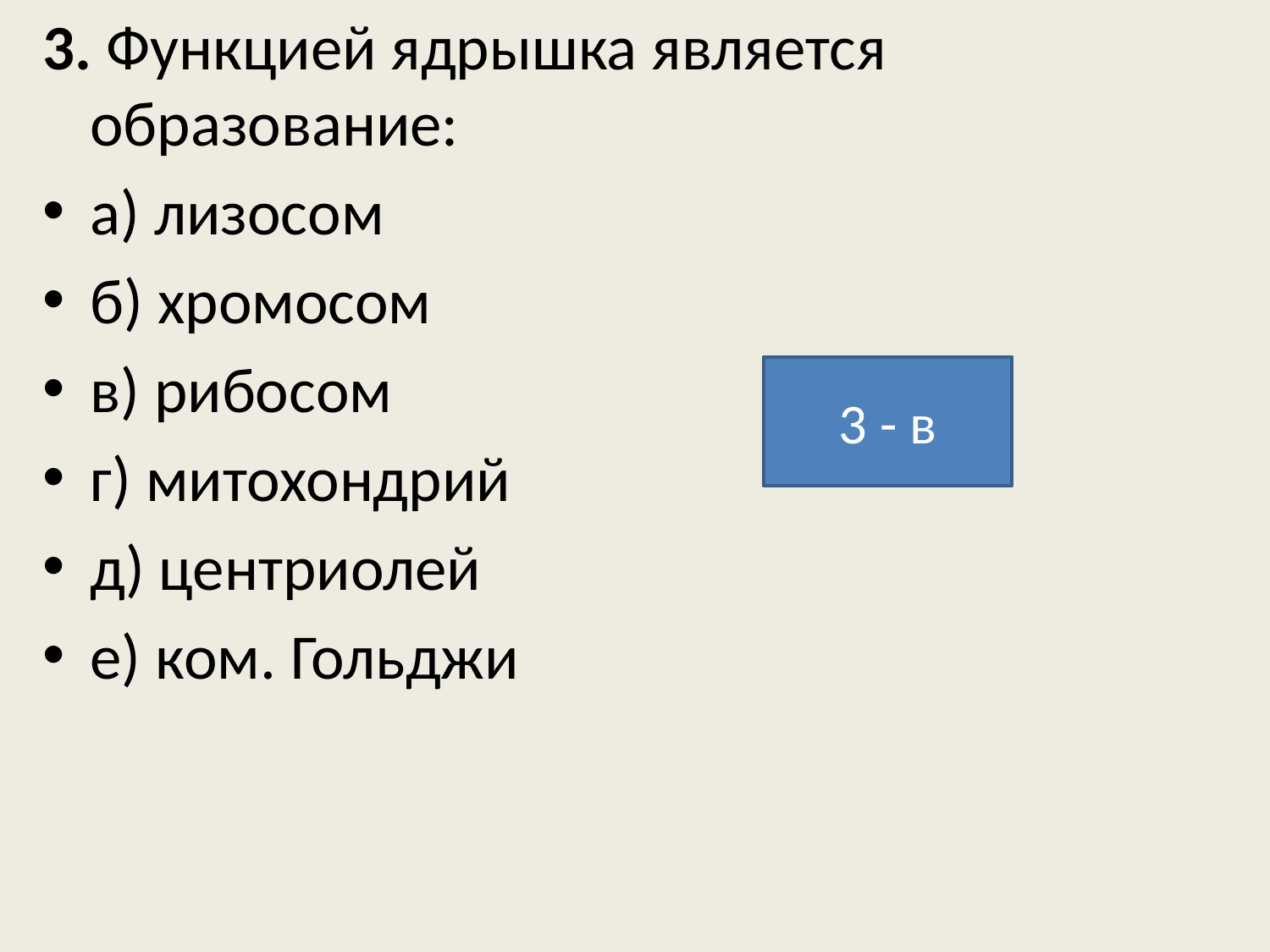

3. Функцией ядрышка является  образование:
а) лизосом
б) хромосом
в) рибосом
г) митохондрий
д) центриолей
е) ком. Гольджи
3 - в